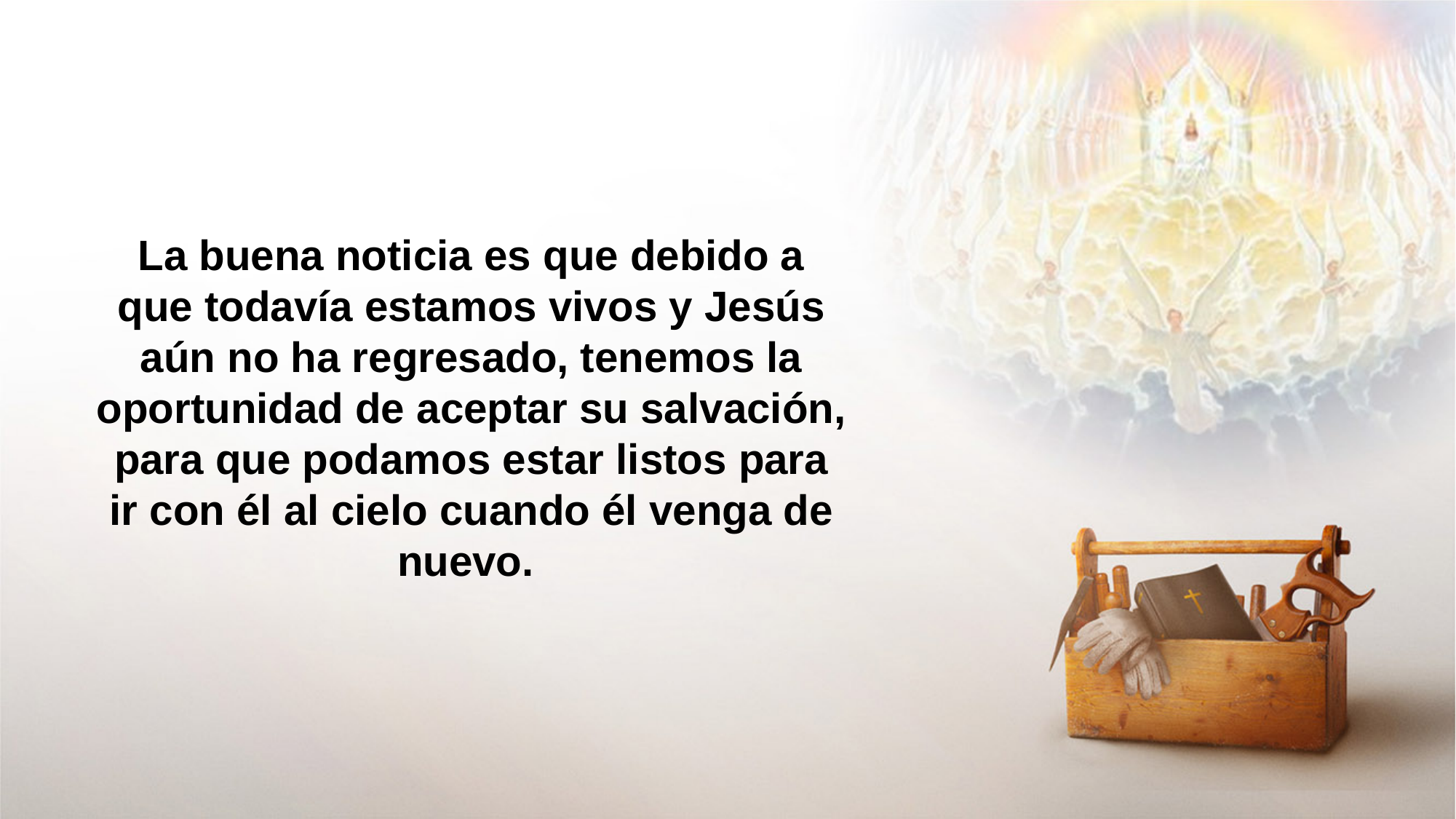

La buena noticia es que debido a que todavía estamos vivos y Jesús aún no ha regresado, tenemos la oportunidad de aceptar su salvación, para que podamos estar listos para ir con él al cielo cuando él venga de nuevo.